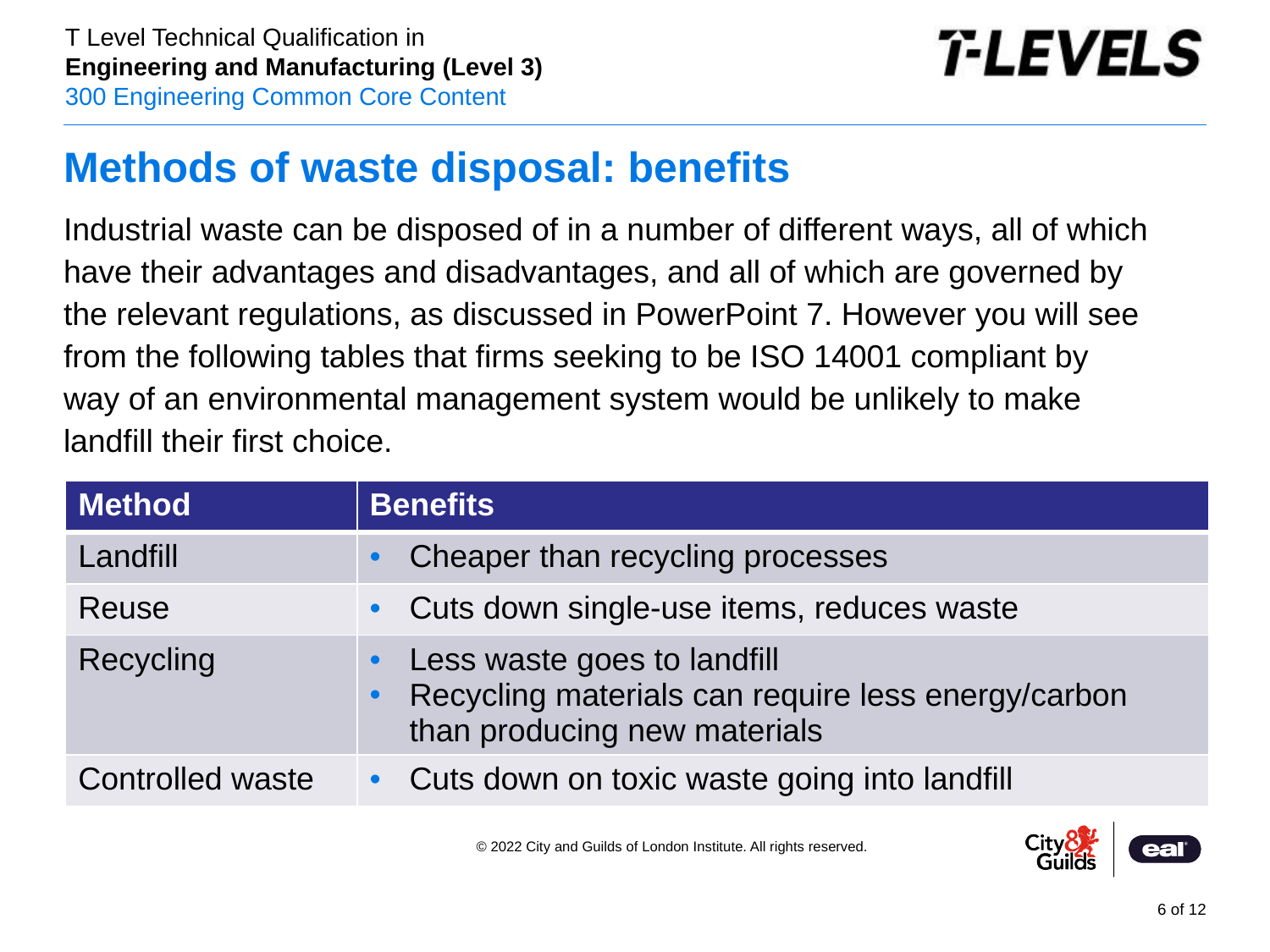

# Methods of waste disposal: benefits
Industrial waste can be disposed of in a number of different ways, all of which have their advantages and disadvantages, and all of which are governed by the relevant regulations, as discussed in PowerPoint 7. However you will see from the following tables that firms seeking to be ISO 14001 compliant by way of an environmental management system would be unlikely to make landfill their first choice.

PowerPoint presentation
| Method | Benefits |
| --- | --- |
| Landfill | Cheaper than recycling processes |
| Reuse | Cuts down single-use items, reduces waste |
| Recycling | Less waste goes to landfill Recycling materials can require less energy/carbon than producing new materials |
| Controlled waste | Cuts down on toxic waste going into landfill |